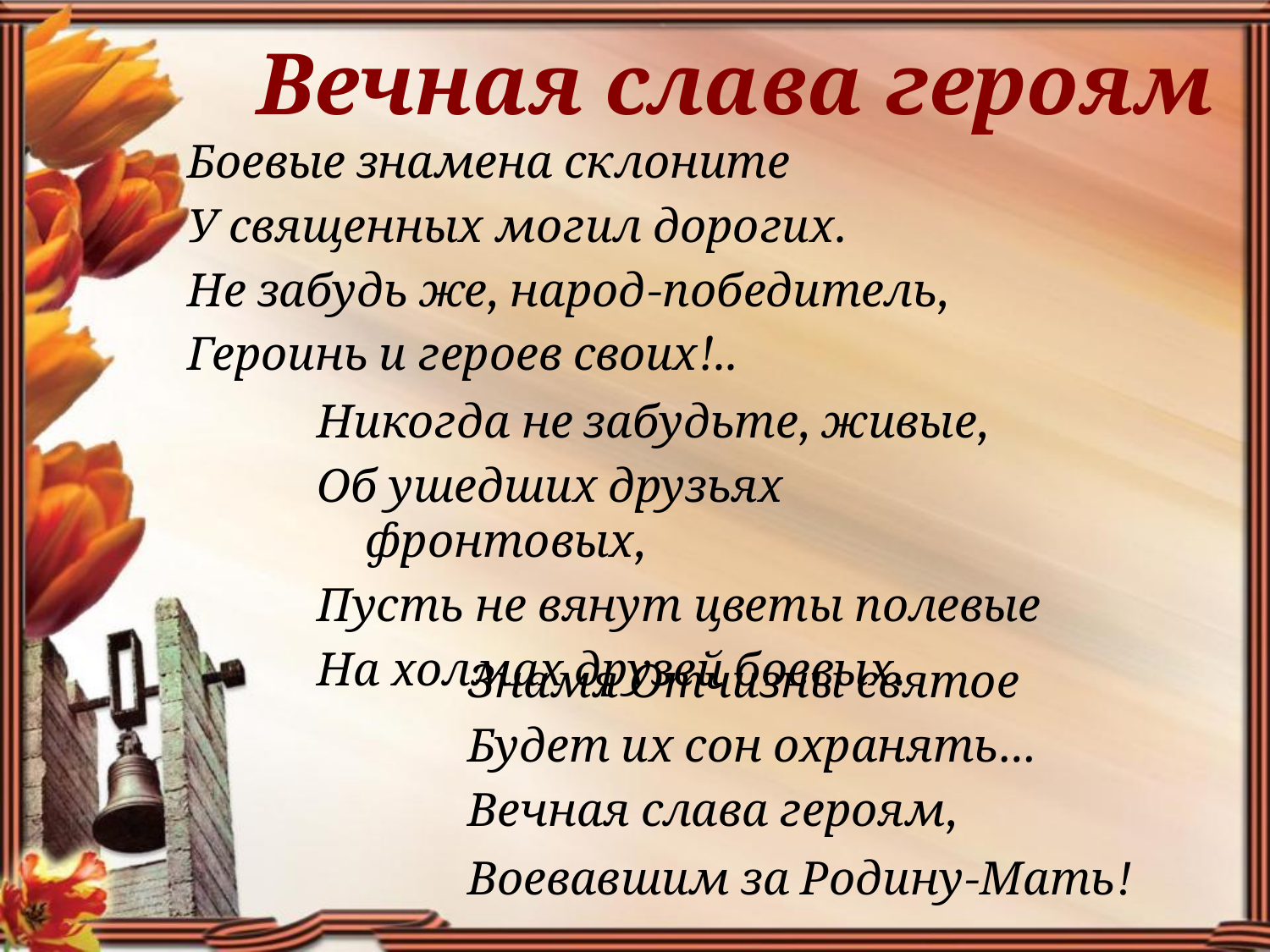

# Вечная слава героям
Боевые знамена склоните
У священных могил дорогих.
Не забудь же, народ-победитель,
Героинь и героев своих!..
Никогда не забудьте, живые,
Об ушедших друзьях фронтовых,
Пусть не вянут цветы полевые
На холмах друзей боевых.
Знамя Отчизны святое
Будет их сон охранять…
Вечная слава героям,
Воевавшим за Родину-Мать!